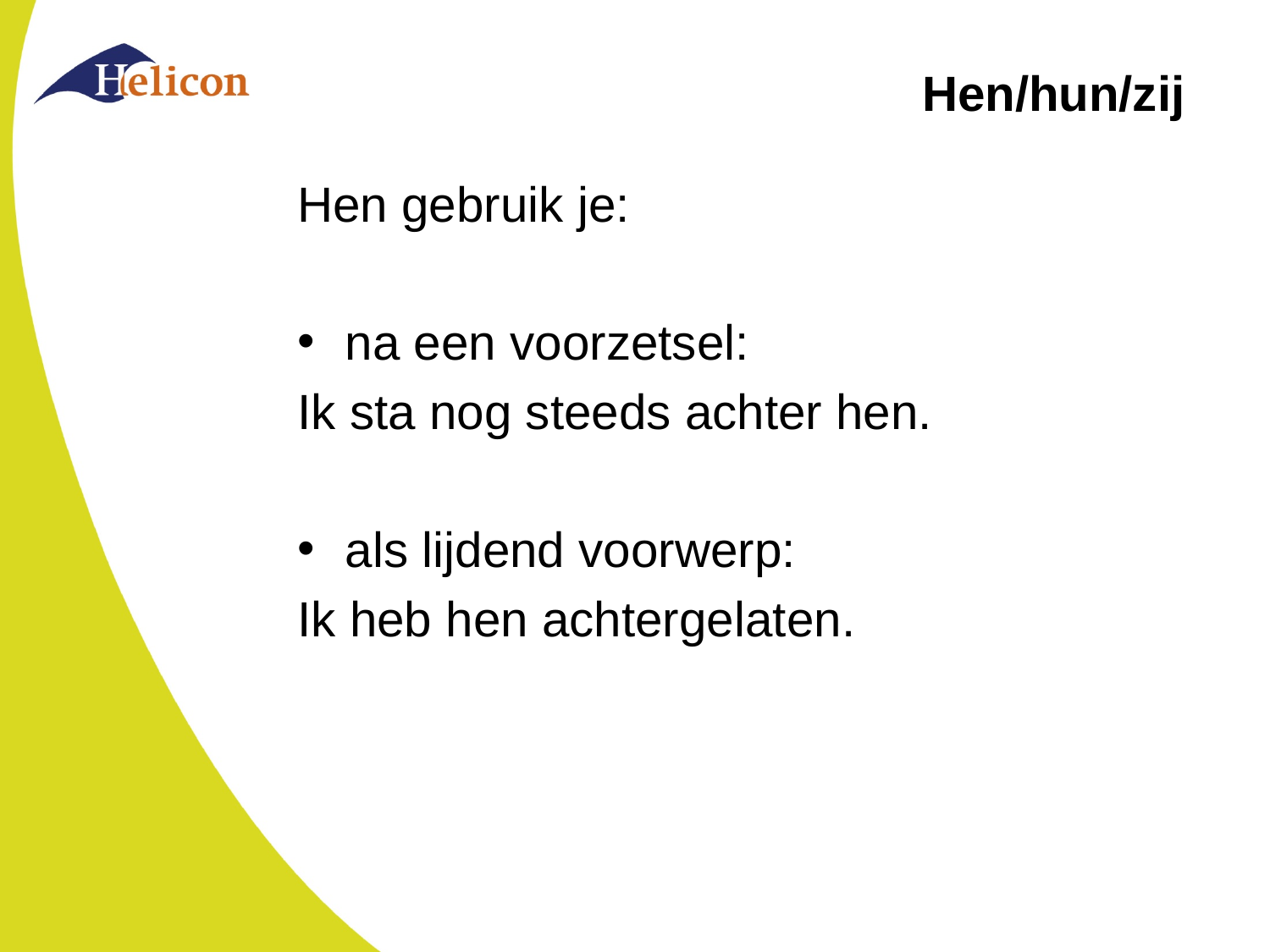

# Hen/hun/zij
Hen gebruik je:

na een voorzetsel:
Ik sta nog steeds achter hen.

als lijdend voorwerp:
Ik heb hen achtergelaten.